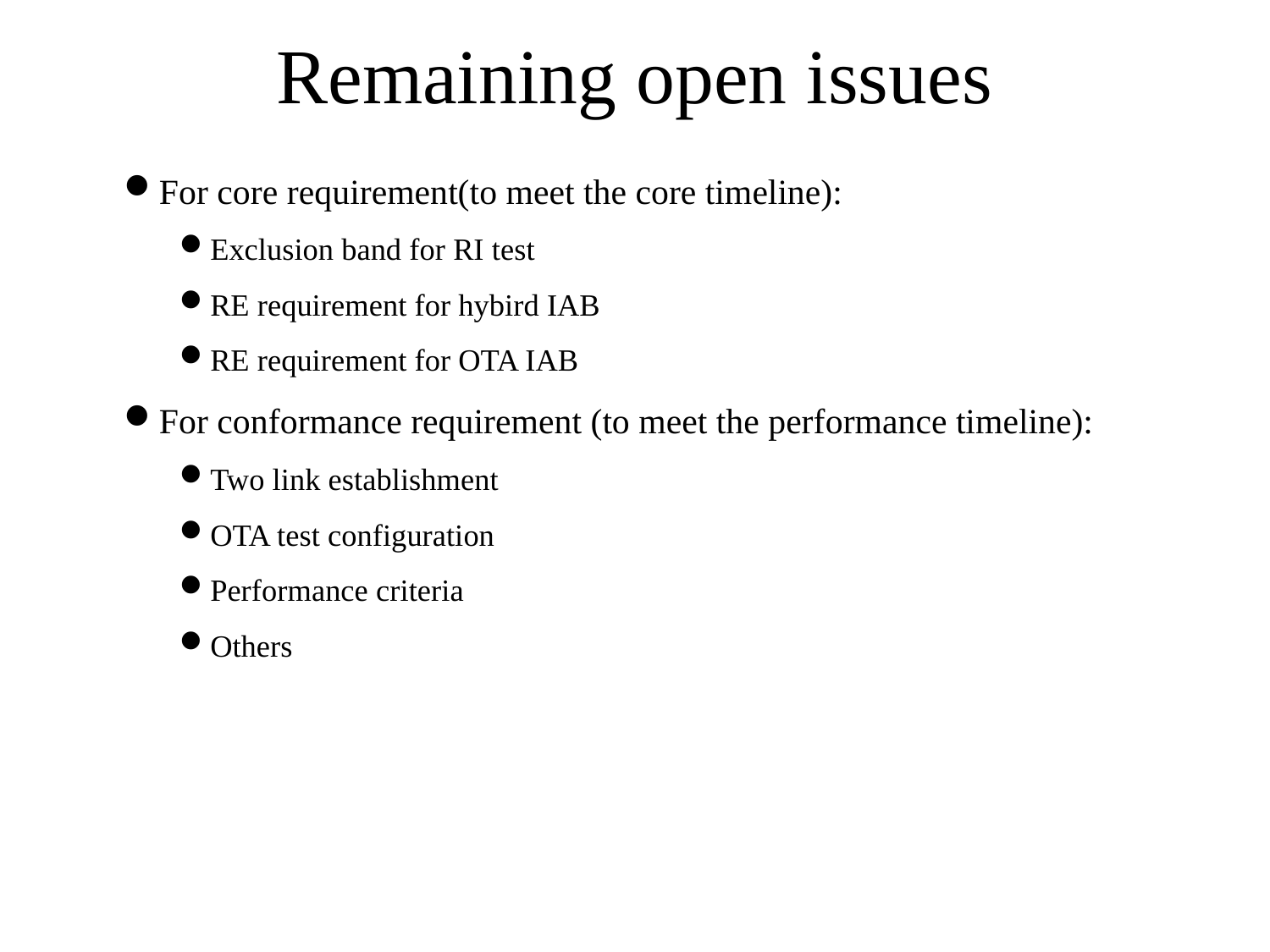

# Remaining open issues
For core requirement(to meet the core timeline):
Exclusion band for RI test
RE requirement for hybird IAB
RE requirement for OTA IAB
For conformance requirement (to meet the performance timeline):
Two link establishment
OTA test configuration
Performance criteria
Others